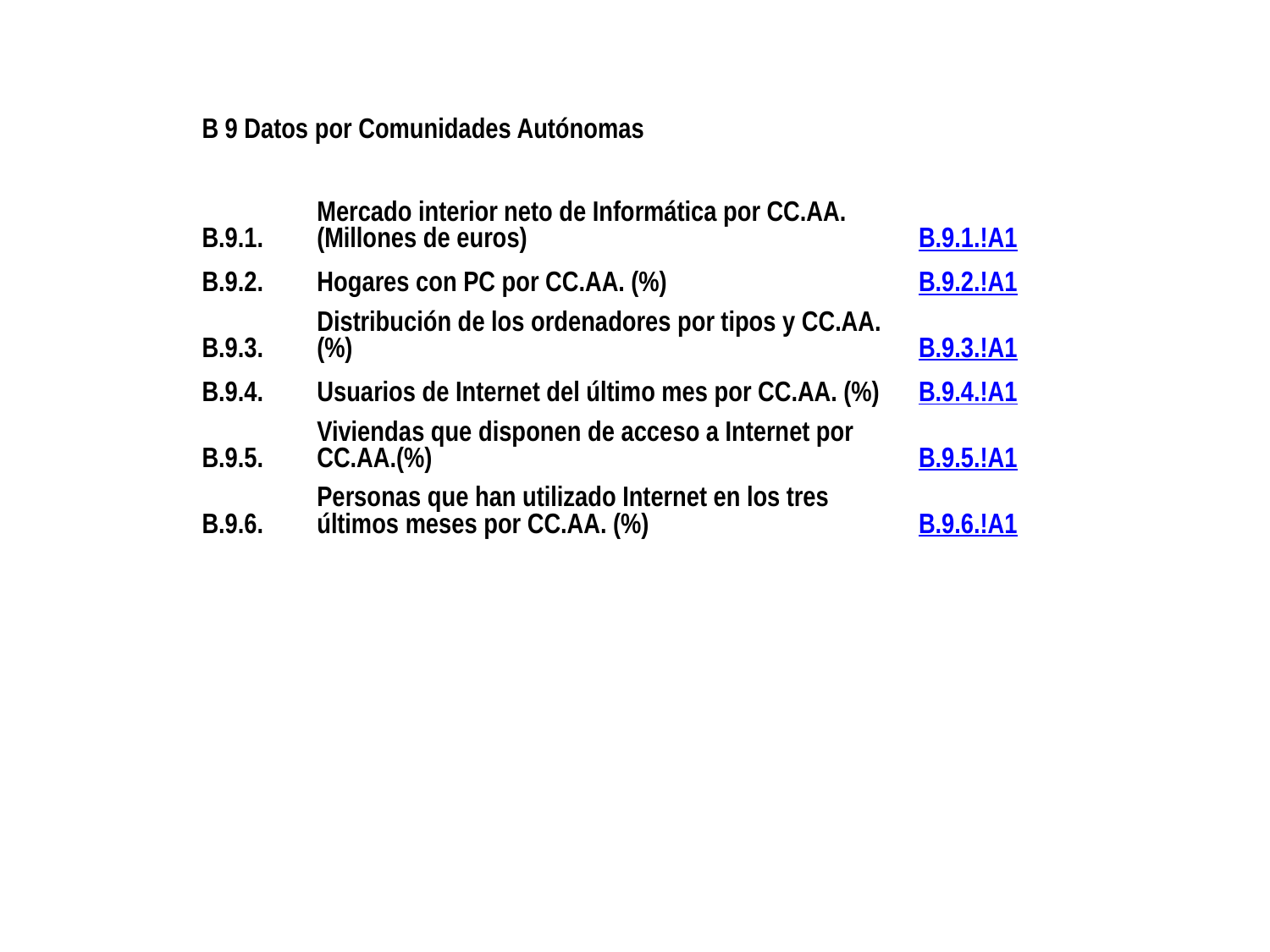

|  | B 9 Datos por Comunidades Autónomas |  |  |
| --- | --- | --- | --- |
|  |  |  |  |
|  | B.9.1. | Mercado interior neto de Informática por CC.AA. (Millones de euros) | B.9.1.!A1 |
|  | B.9.2. | Hogares con PC por CC.AA. (%) | B.9.2.!A1 |
|  | B.9.3. | Distribución de los ordenadores por tipos y CC.AA. (%) | B.9.3.!A1 |
|  | B.9.4. | Usuarios de Internet del último mes por CC.AA. (%) | B.9.4.!A1 |
|  | B.9.5. | Viviendas que disponen de acceso a Internet por CC.AA.(%) | B.9.5.!A1 |
|  | B.9.6. | Personas que han utilizado Internet en los tres últimos meses por CC.AA. (%) | B.9.6.!A1 |